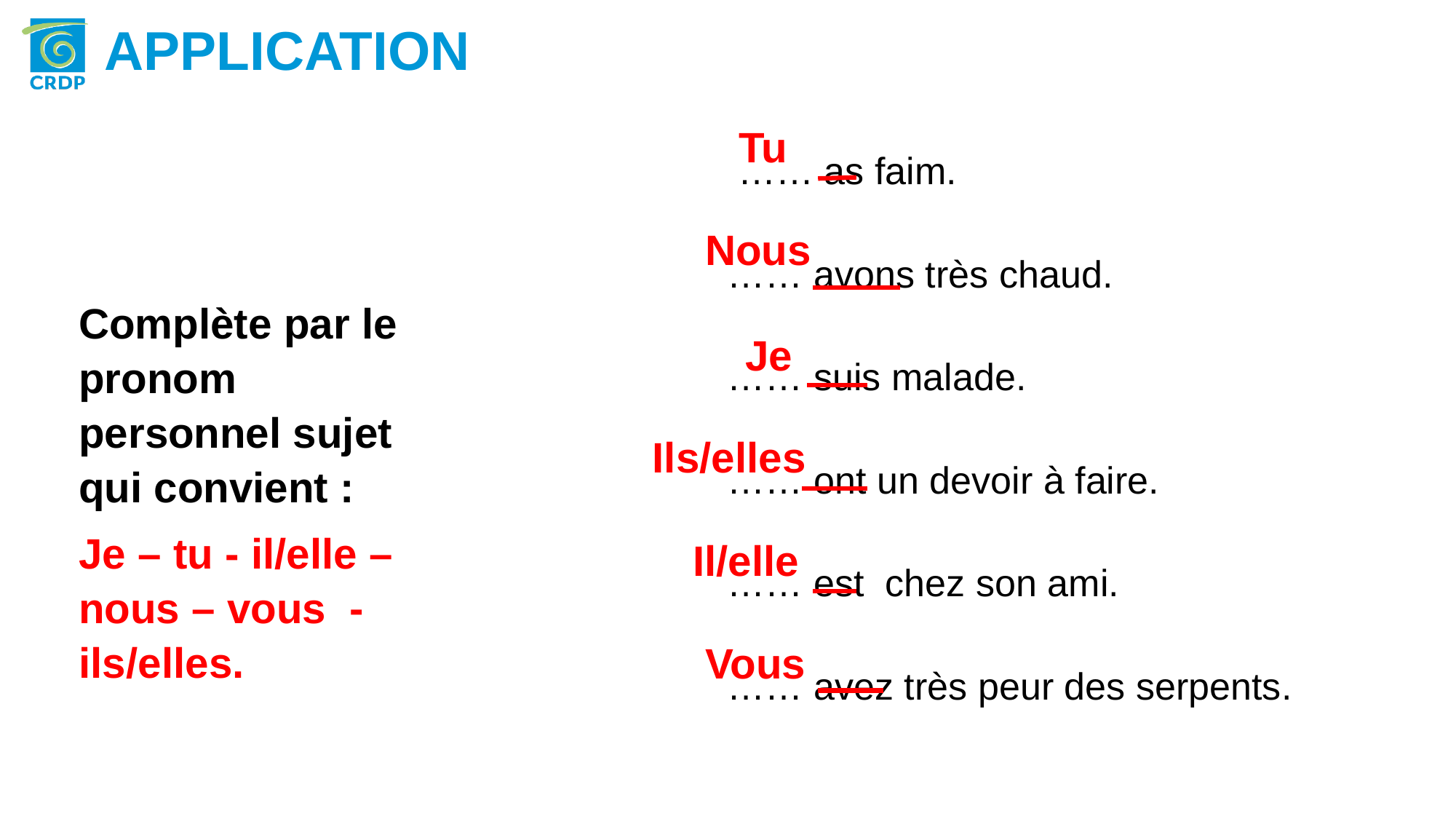

APPLICATION

 …… as faim.
…… avons très chaud.
…… suis malade.
…… ont un devoir à faire.
…… est  chez son ami.
…… avez très peur des serpents.

Tu
Nous
Complète par le pronom personnel sujet qui convient :
Je – tu - il/elle –nous – vous  -ils/elles.
Je
Ils/elles
Il/elle
Vous